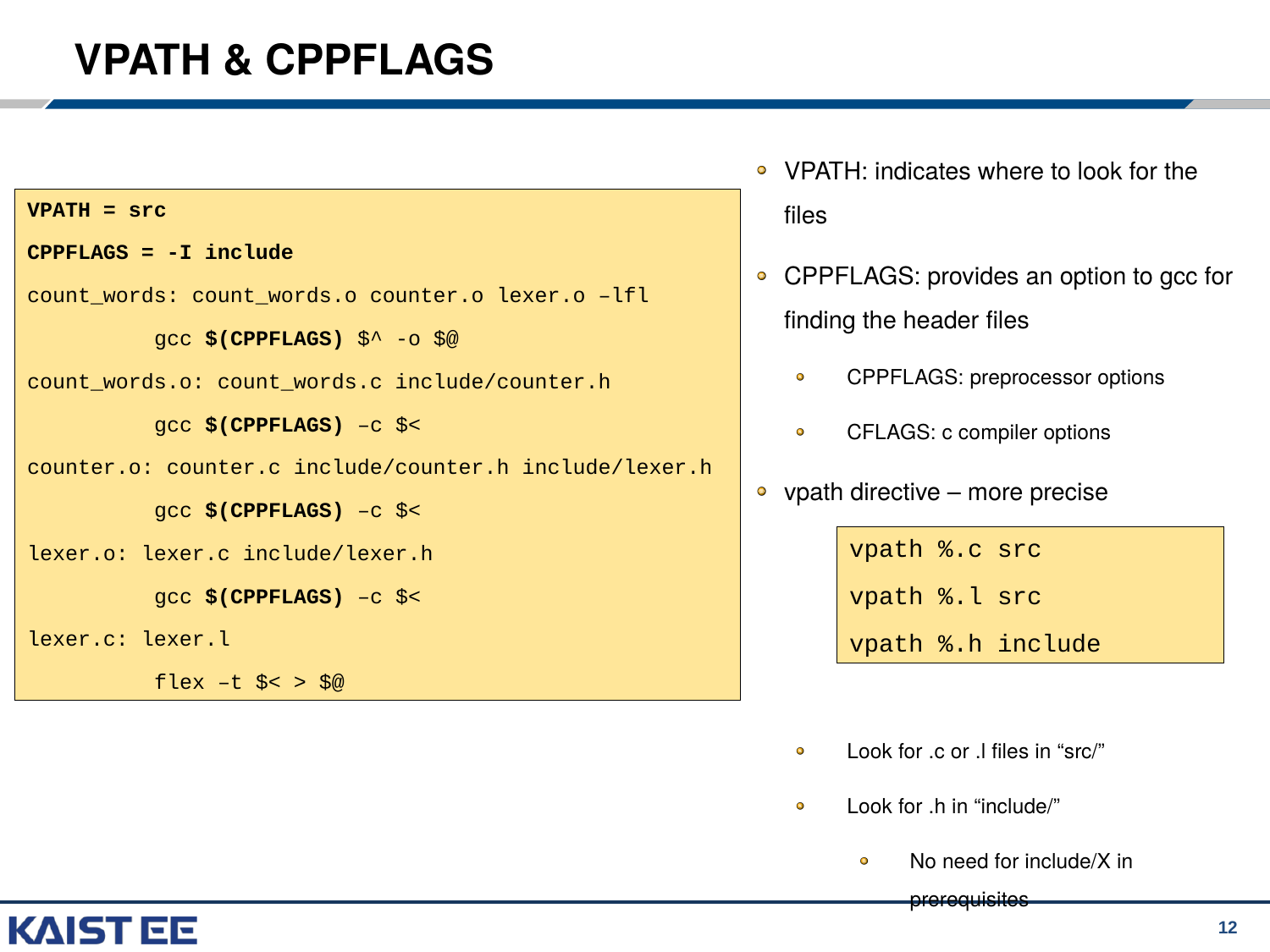

# VPATH & CPPFLAGS
VPATH: indicates where to look for the files
CPPFLAGS: provides an option to gcc for finding the header files
CPPFLAGS: preprocessor options
CFLAGS: c compiler options
vpath directive – more precise

Look for .c or .l files in “src/”
Look for .h in “include/”
No need for include/X in prerequisites

VPATH = src
CPPFLAGS = -I include
count_words: count_words.o counter.o lexer.o –lfl
	gcc $(CPPFLAGS) $^ -o $@
count_words.o: count_words.c include/counter.h
	gcc $(CPPFLAGS) –c $<
counter.o: counter.c include/counter.h include/lexer.h
	gcc $(CPPFLAGS) –c $<
lexer.o: lexer.c include/lexer.h
	gcc $(CPPFLAGS) –c $<
lexer.c: lexer.l
	flex –t $< > $@
vpath %.c src
vpath %.l src
vpath %.h include